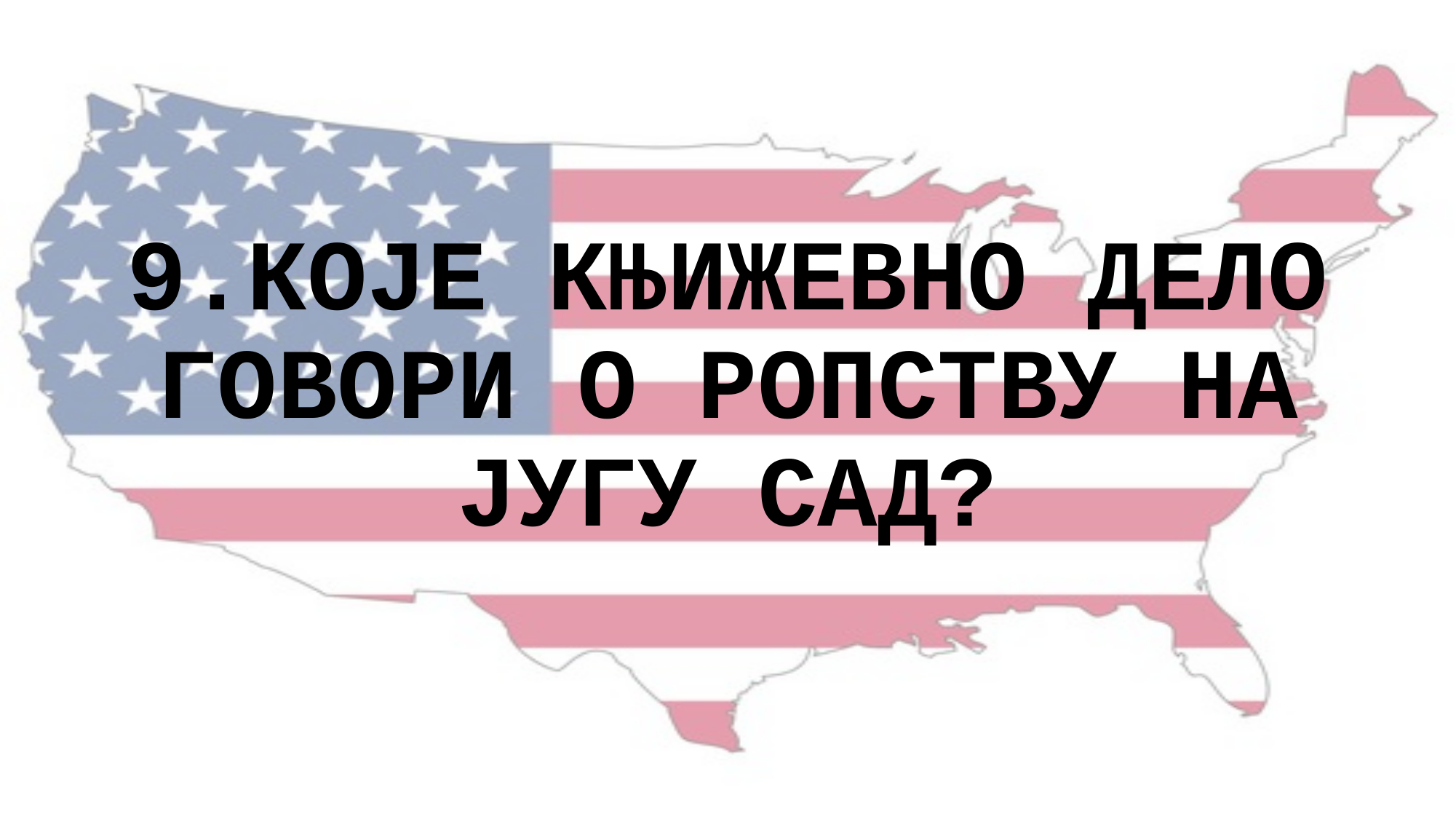

9.КОЈЕ КЊИЖЕВНО ДЕЛО ГОВОРИ О РОПСТВУ НА ЈУГУ САД?